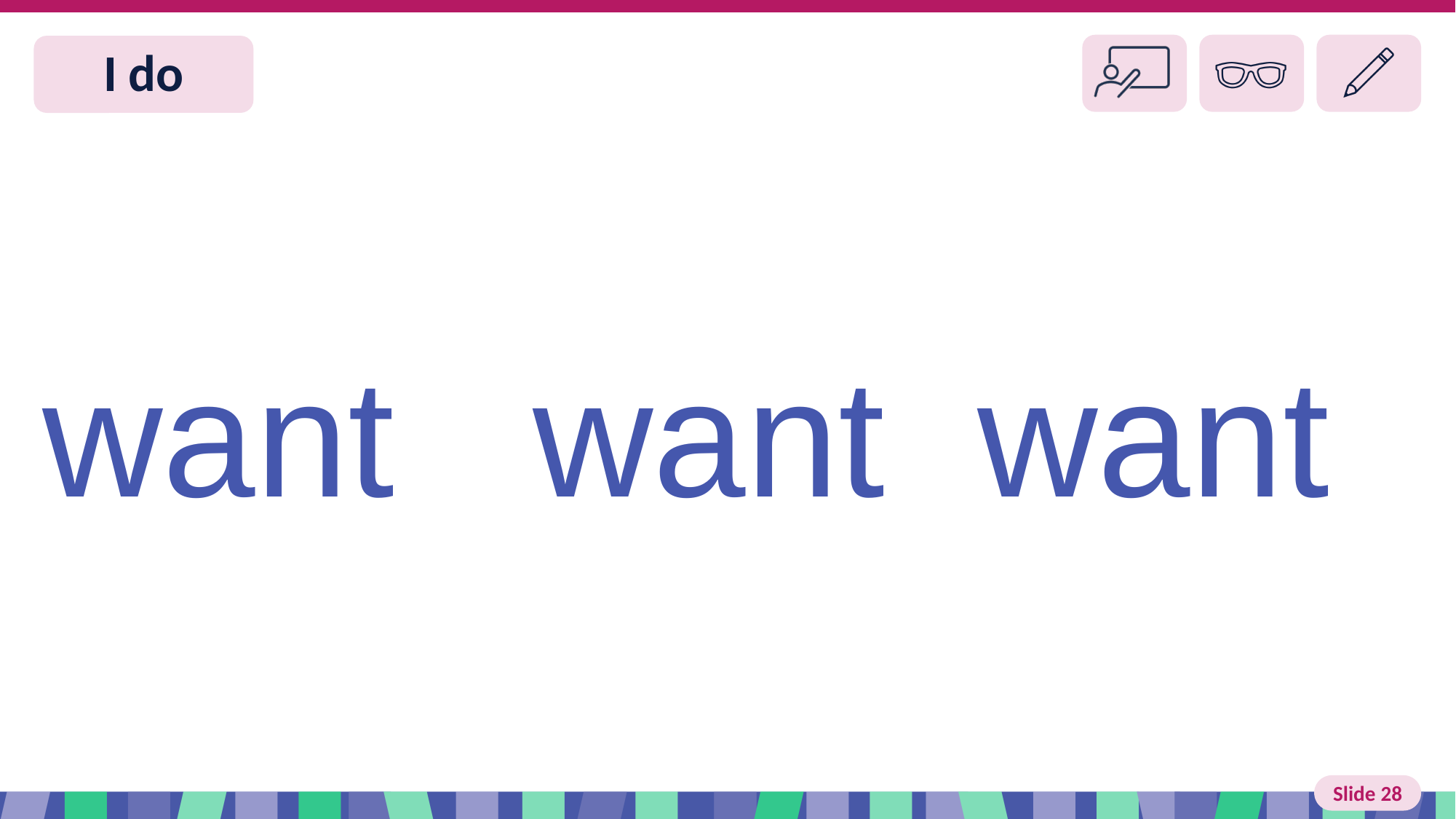

# Slide 29 I do
want   want  want